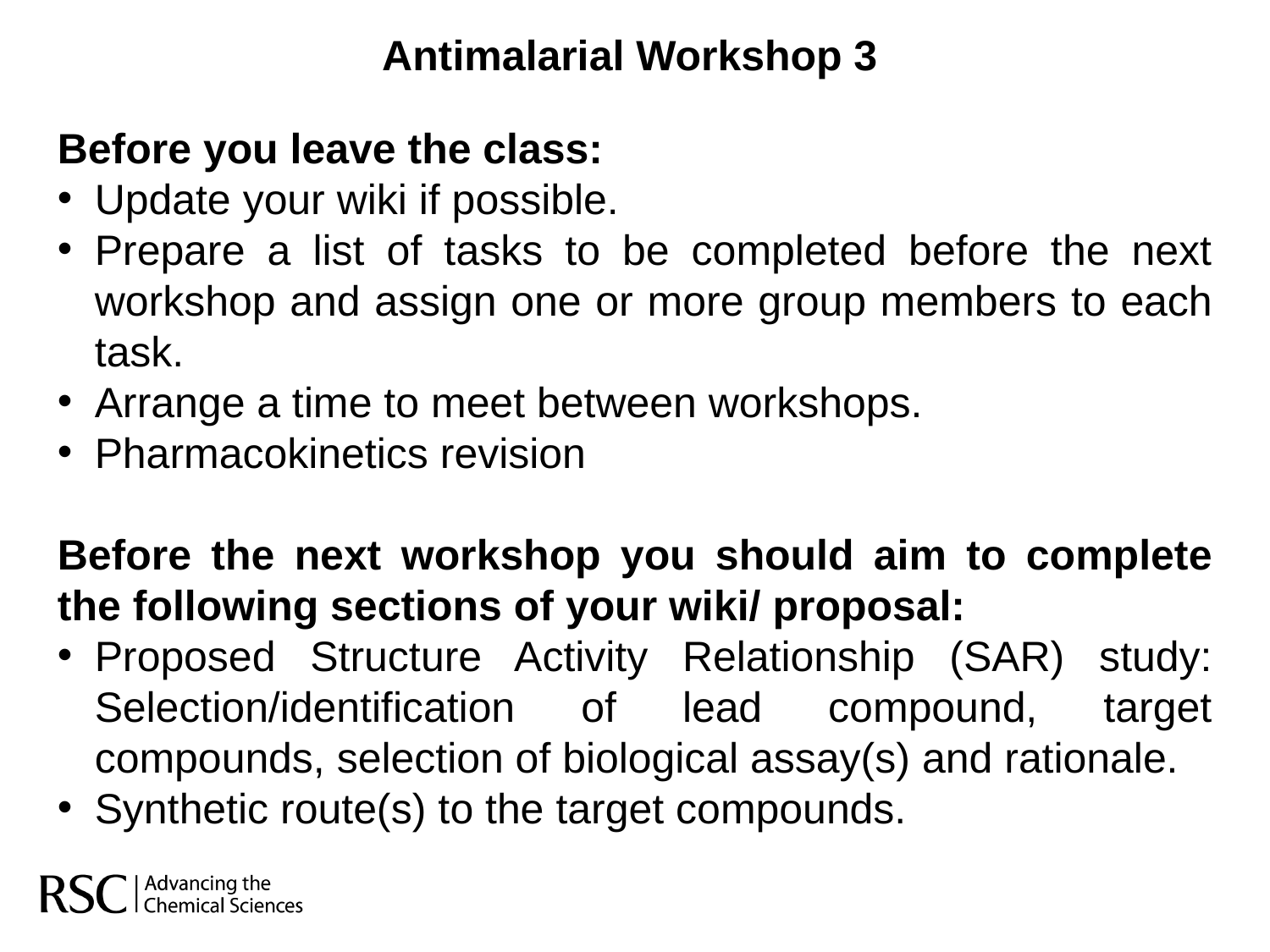

Antimalarial Workshop 3
Before you leave the class:
Update your wiki if possible.
Prepare a list of tasks to be completed before the next workshop and assign one or more group members to each task.
Arrange a time to meet between workshops.
Pharmacokinetics revision

Before the next workshop you should aim to complete the following sections of your wiki/ proposal:
Proposed Structure Activity Relationship (SAR) study: Selection/identification of lead compound, target compounds, selection of biological assay(s) and rationale.
Synthetic route(s) to the target compounds.